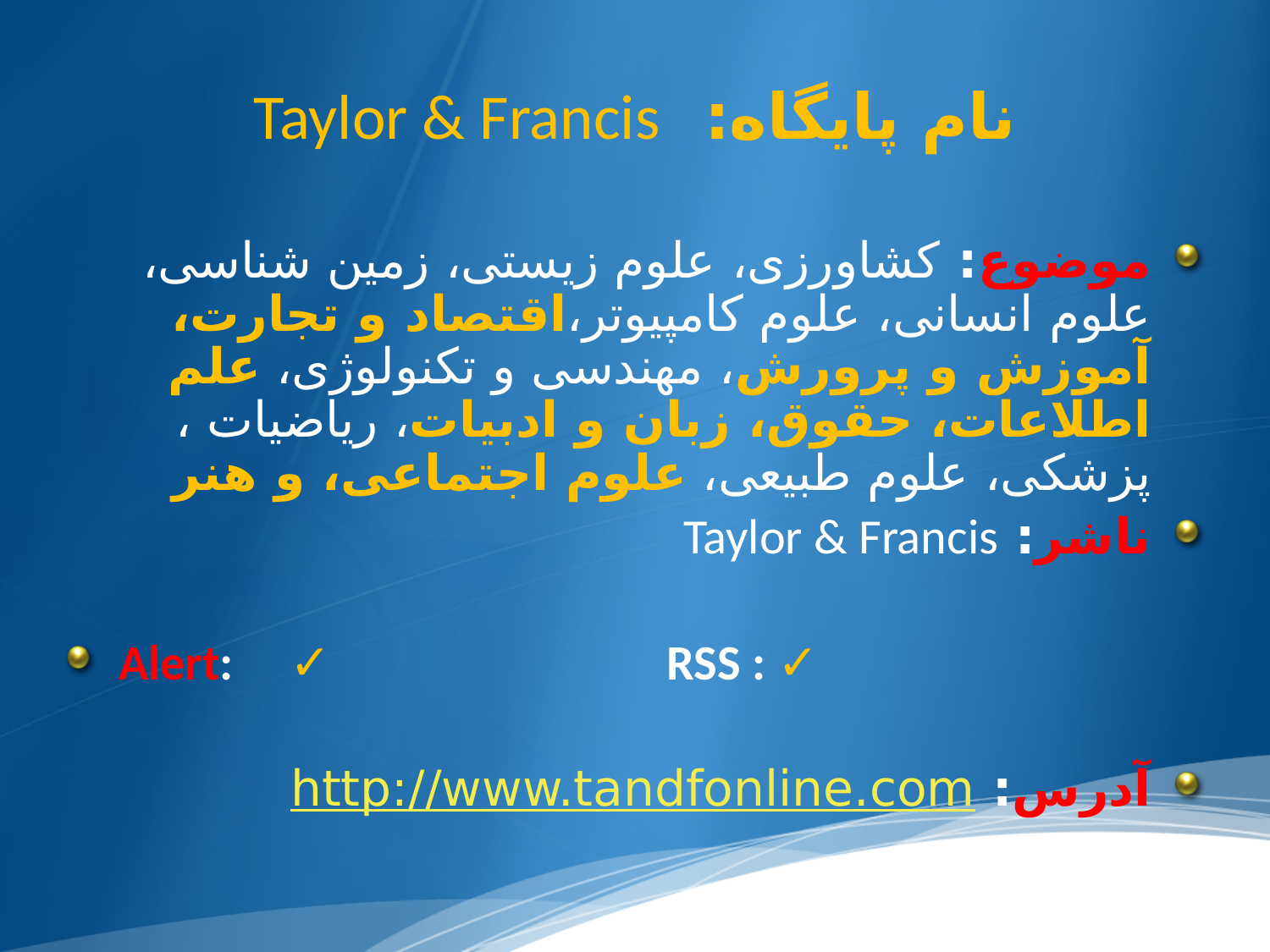

نام پایگاه:  Taylor & Francis

موضوع: کشاورزی، علوم زیستی، زمین شناسی، علوم انسانی، علوم کامپیوتر،اقتصاد و تجارت، آموزش و پرورش، مهندسی و تکنولوژی، علم اطلاعات، حقوق، زبان و ادبیات، ریاضیات ، پزشکی، علوم طبیعی، علوم اجتماعی، و هنر
ناشر: Taylor & Francis

Alert:     ✓                              RSS : ✓

آدرس: http://www.tandfonline.com